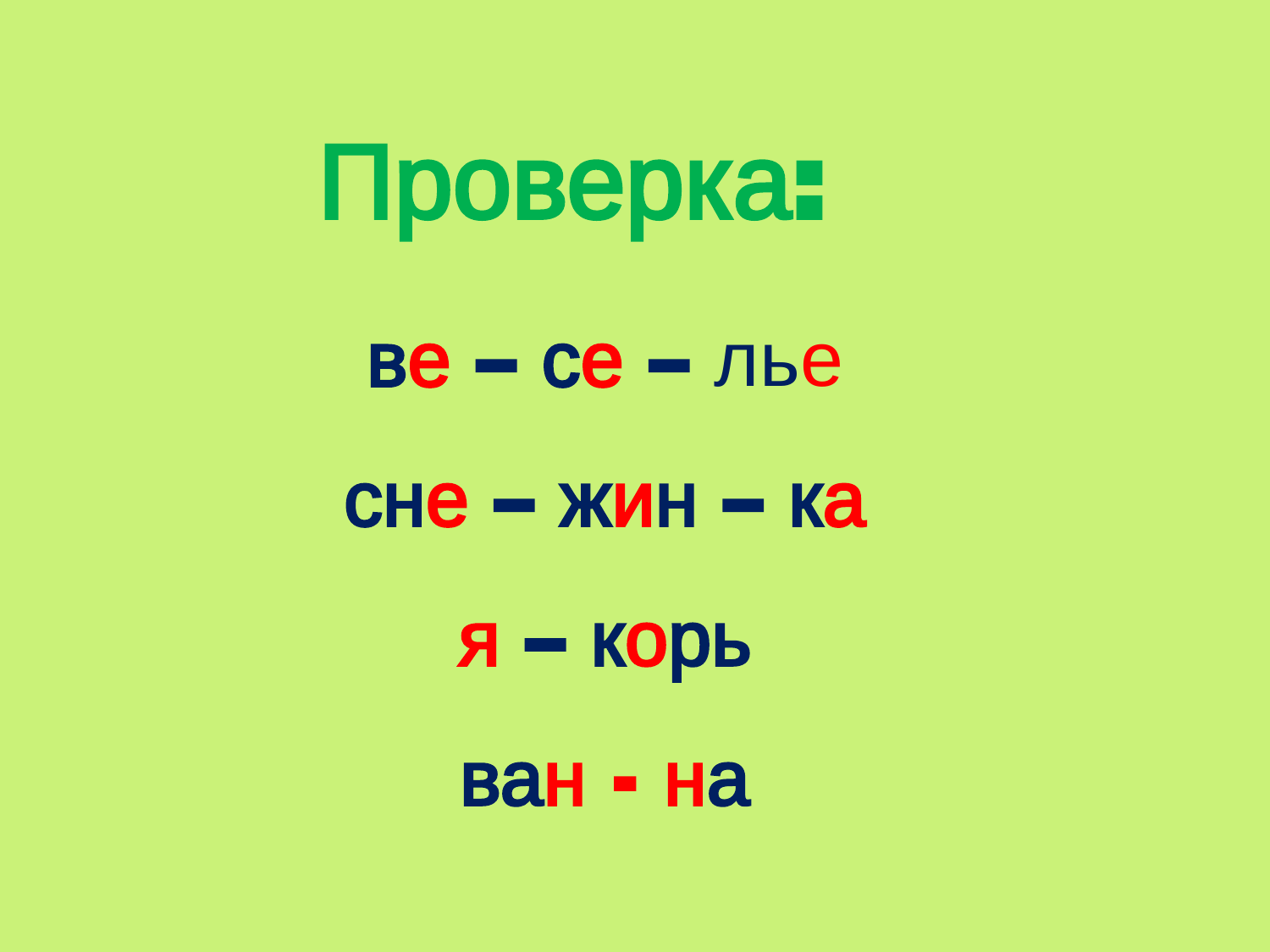

Проверка:
ве – се – лье
 сне – жин – ка
я – корь
ван - на